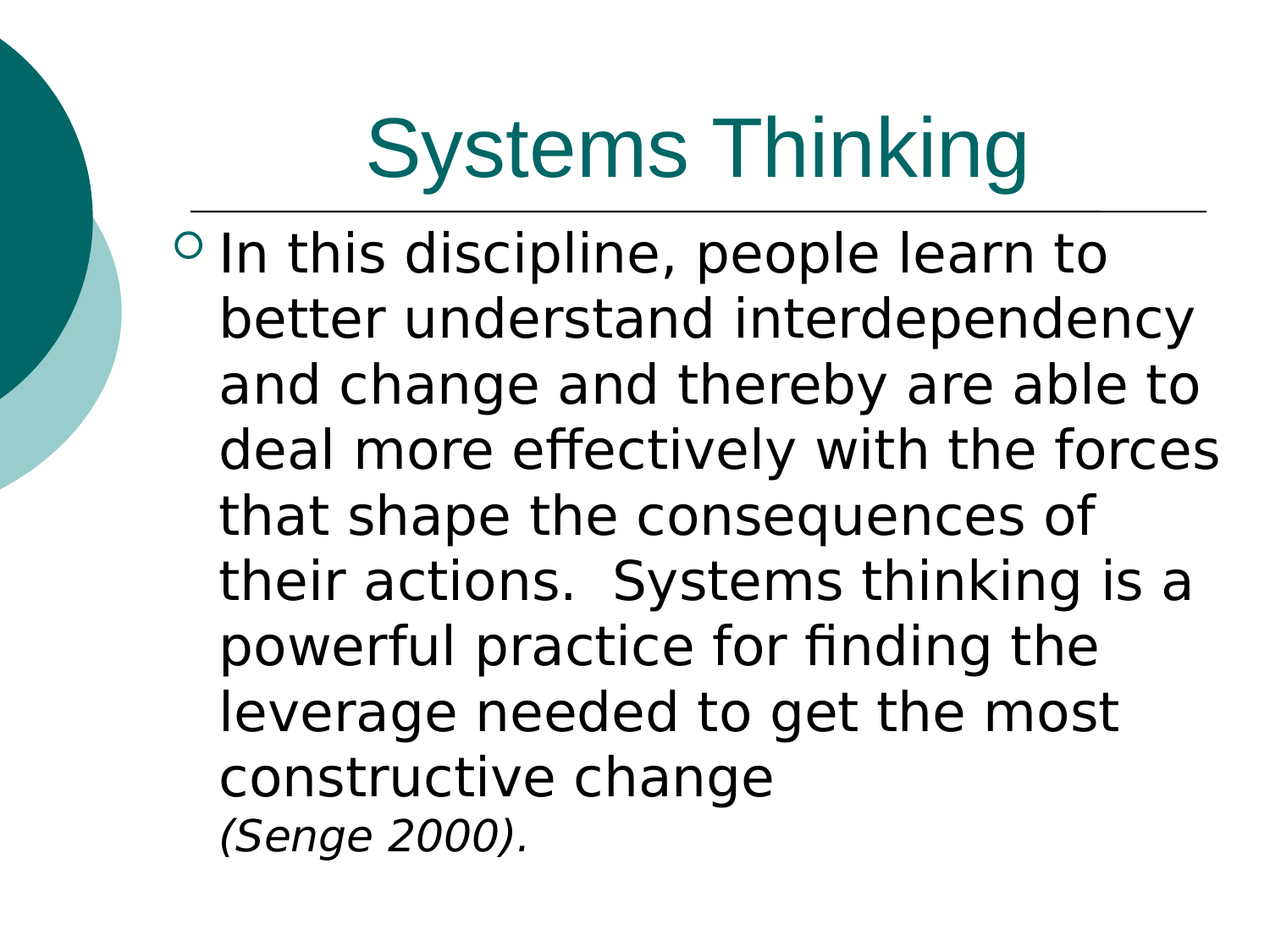

# Systems Thinking
In this discipline, people learn to better understand interdependency and change and thereby are able to deal more effectively with the forces that shape the consequences of their actions.  Systems thinking is a powerful practice for finding the leverage needed to get the most constructive change
(Senge 2000).